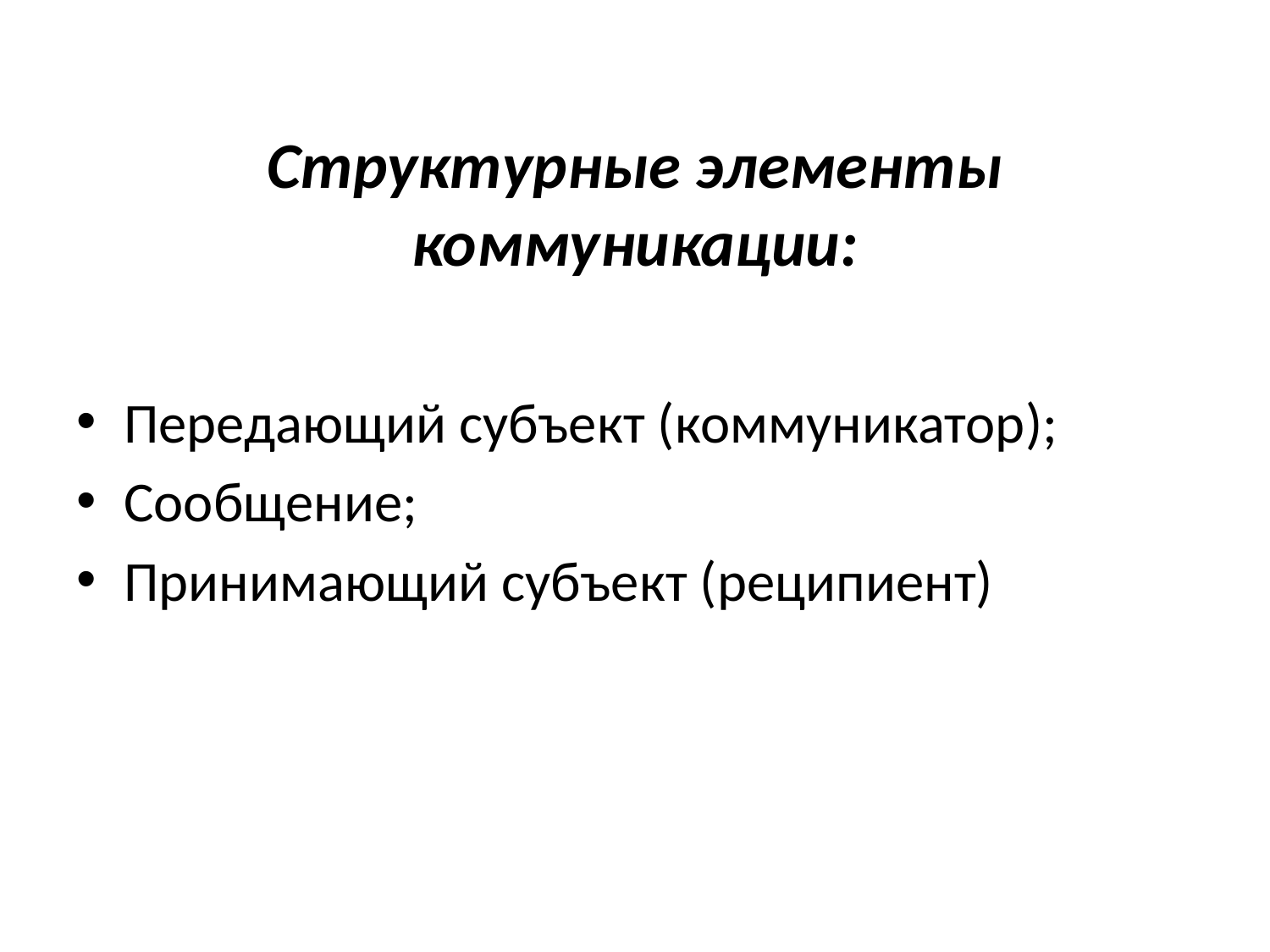

# Структурные элементы коммуникации:

Передающий субъект (коммуникатор);
Сообщение;
Принимающий субъект (реципиент)